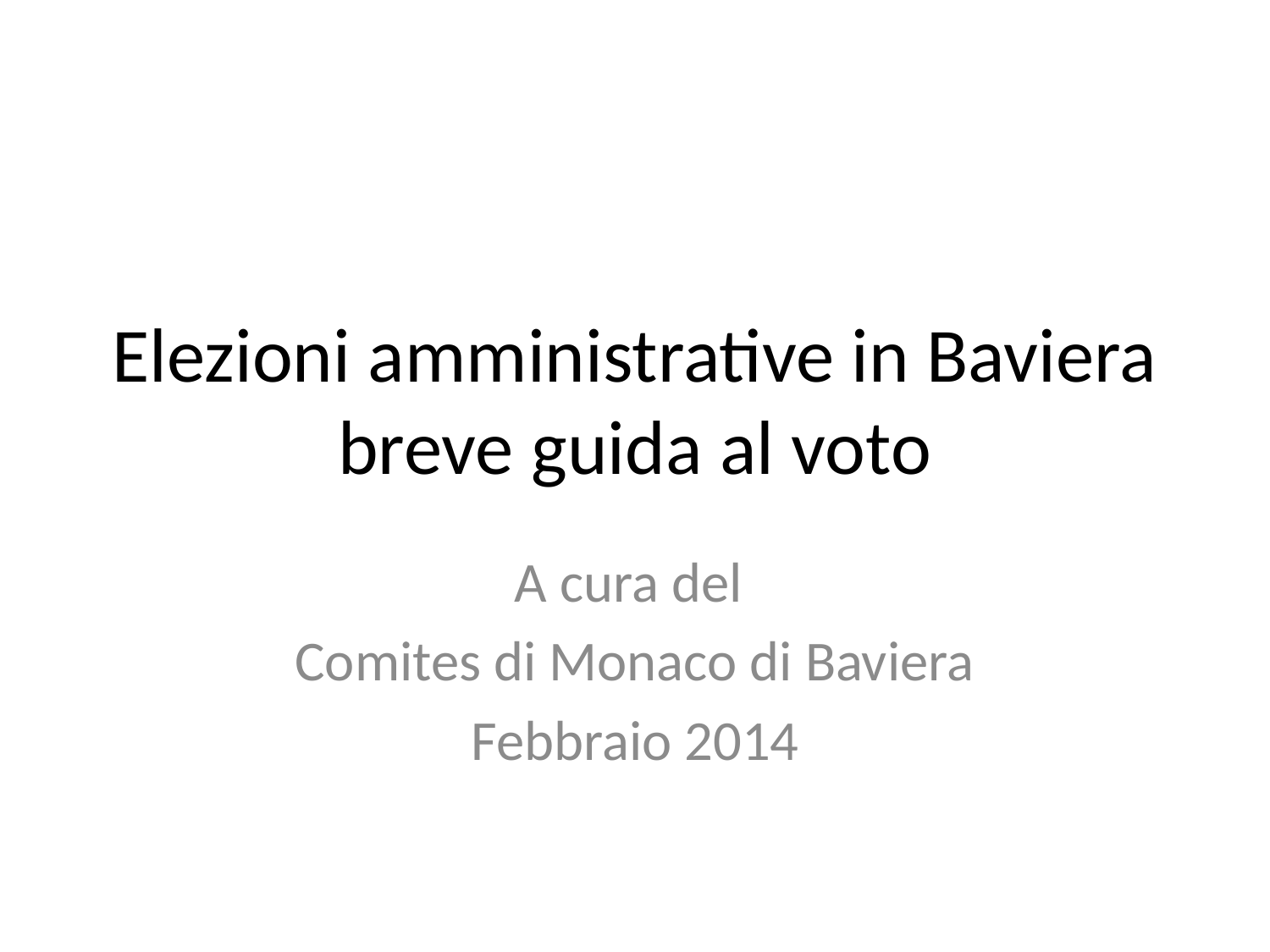

# Elezioni amministrative in Baviera breve guida al voto
A cura del
Comites di Monaco di Baviera
Febbraio 2014